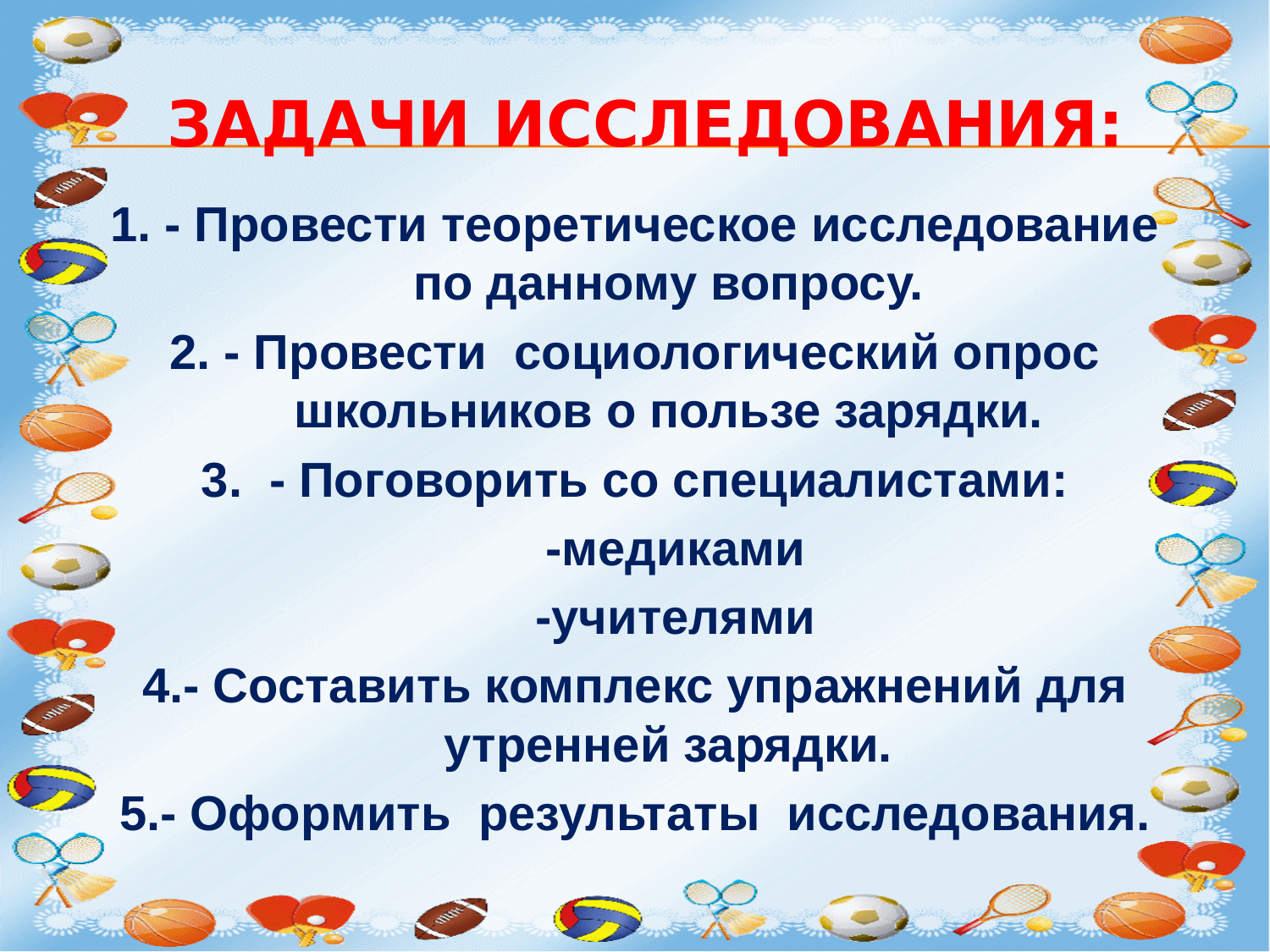

# задачи исследования:
1. - Провести теоретическое исследование по данному вопросу.
2. - Провести  социологический опрос школьников о пользе зарядки.
3.  - Поговорить со специалистами:
      -медиками
      -учителями
4.- Составить комплекс упражнений для утренней зарядки.
5.- Оформить  результаты  исследования.